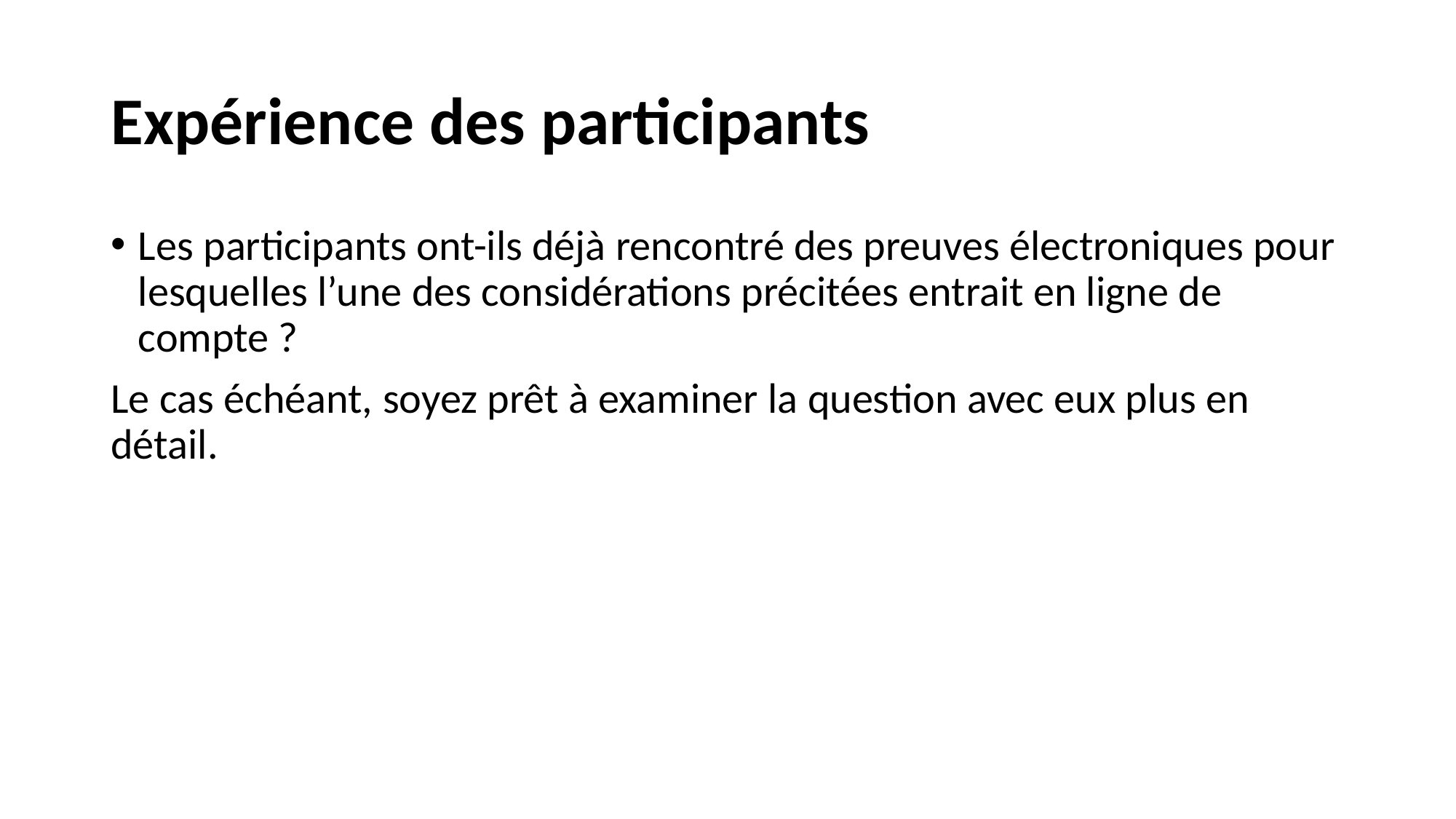

# Expérience des participants
Les participants ont-ils déjà rencontré des preuves électroniques pour lesquelles l’une des considérations précitées entrait en ligne de compte ?
Le cas échéant, soyez prêt à examiner la question avec eux plus en détail.